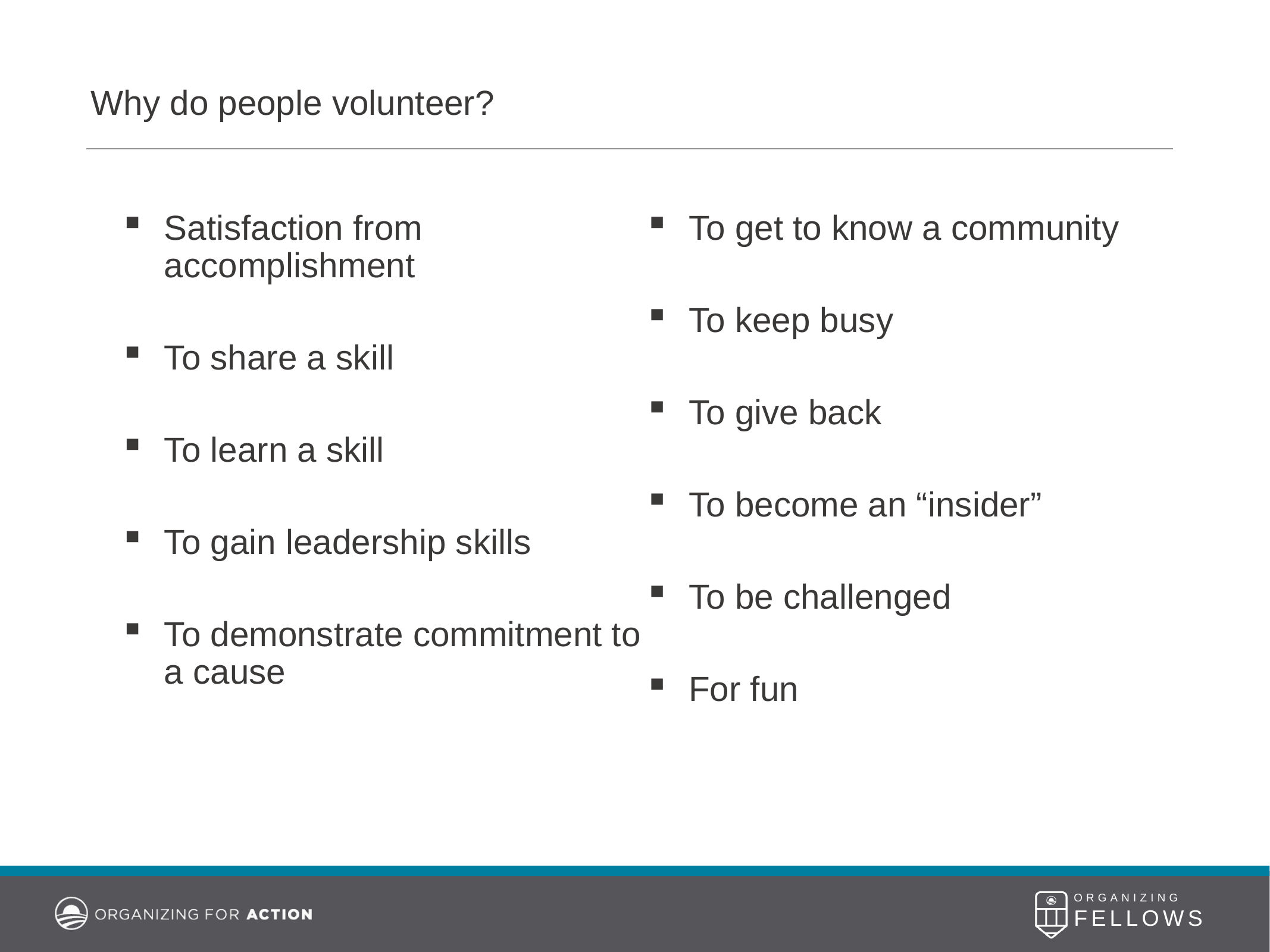

Why do people volunteer?

Satisfaction from accomplishment

To share a skill

To learn a skill

To gain leadership skills

To demonstrate commitment to a cause

To get to know a community

To keep busy

To give back

To become an “insider”

To be challenged

For fun